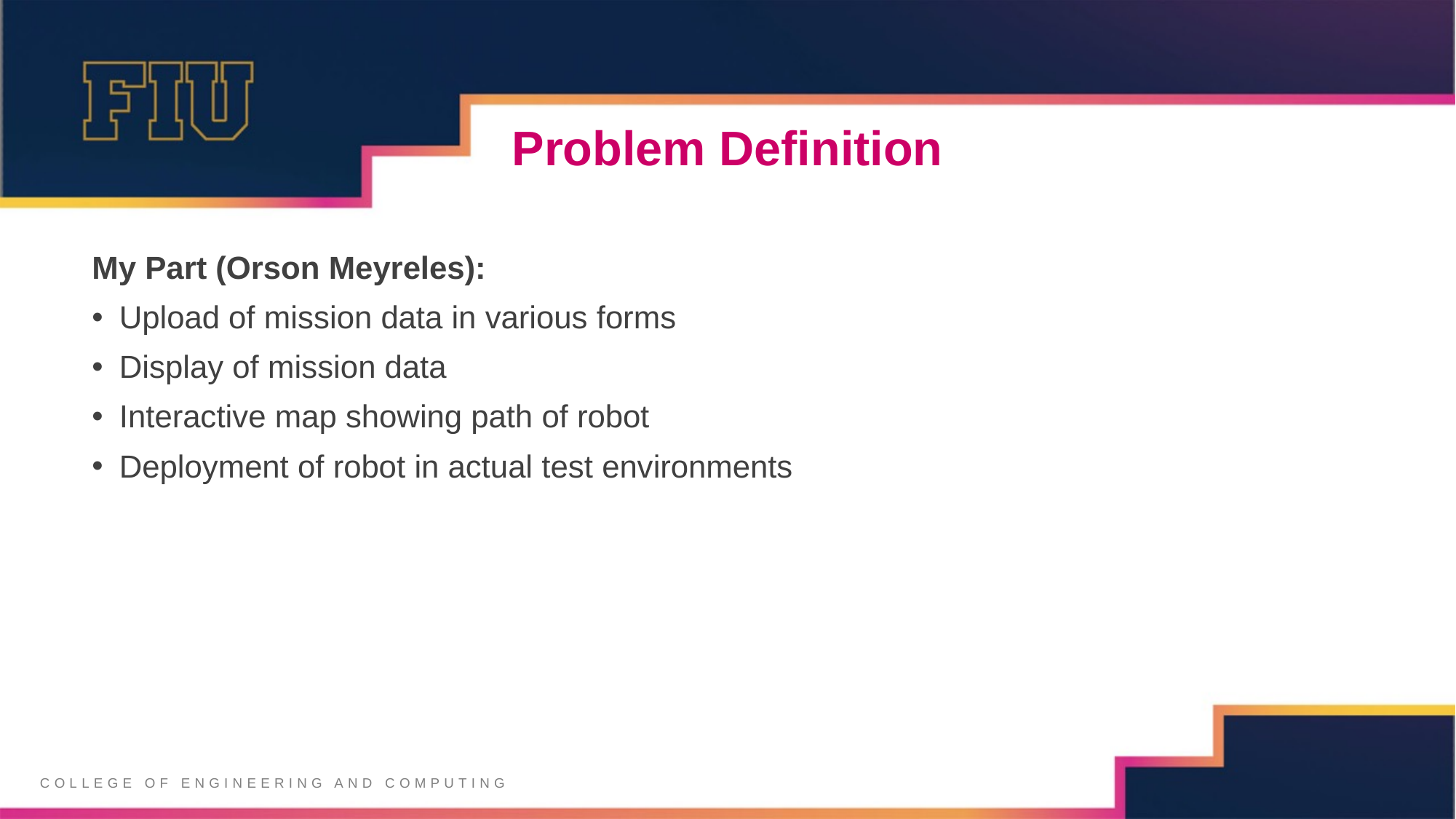

# Problem Definition
My Part (Orson Meyreles):
Upload of mission data in various forms
Display of mission data
Interactive map showing path of robot
Deployment of robot in actual test environments